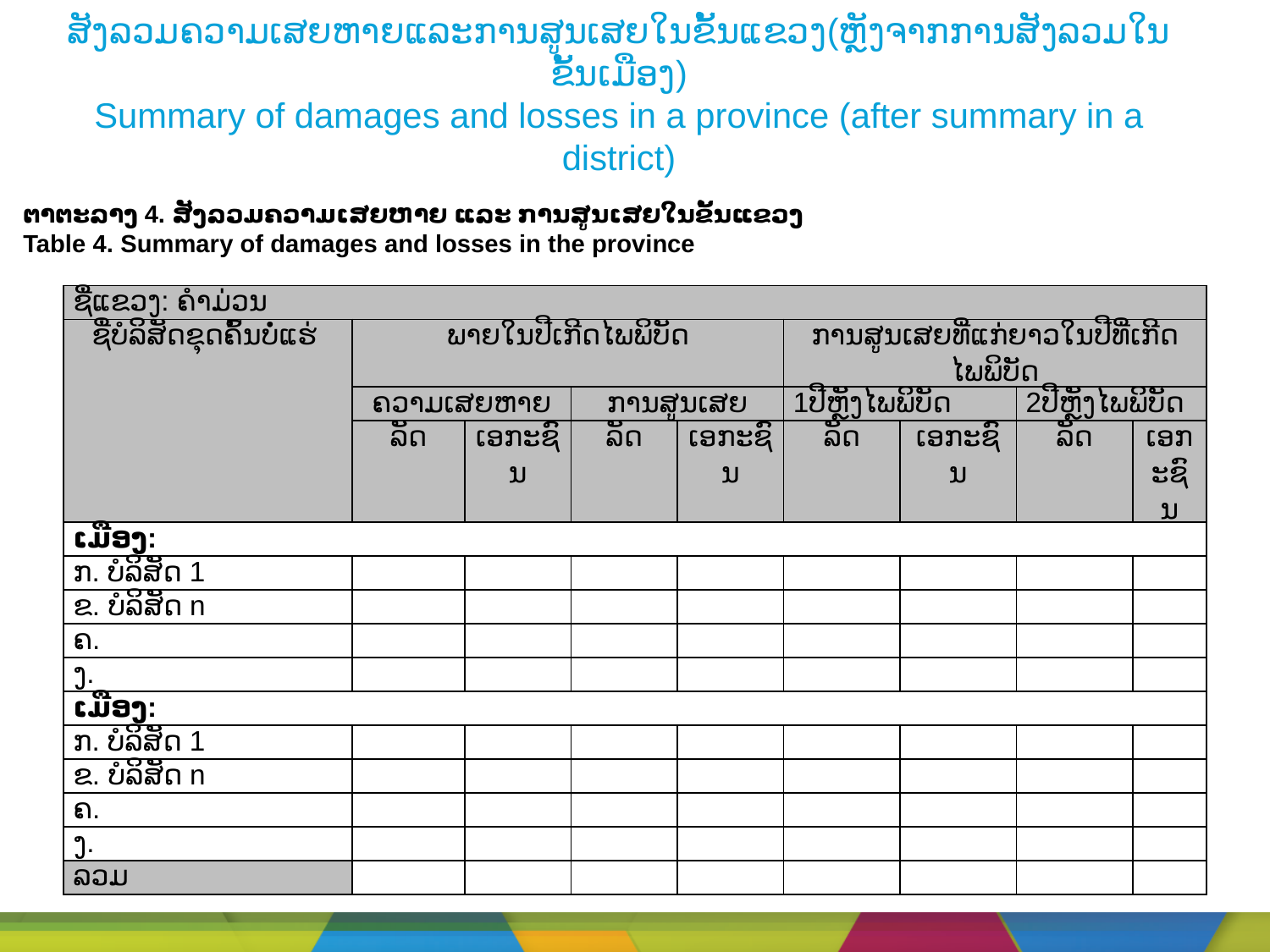

# ສັງລວມຄວາມເສຍຫາຍແລະການສູນເສຍໃນຂັ້ນແຂວງ(ຫຼັງຈາກການສັງລວມໃນຂັ້ນເມືອງ) Summary of damages and losses in a province (after summary in a district)
ຕາຕະລາງ 4. ສັງລວມຄວາມເສຍຫາຍ ແລະ ການສູນເສຍໃນຂັ້ນແຂວງ
Table 4. Summary of damages and losses in the province
| ຊື່ແຂວງ: ຄຳມ່ວນ |  |  |  |  |  |  |  |  |
| --- | --- | --- | --- | --- | --- | --- | --- | --- |
| ຊື່ບໍລິສັດຂຸດຄົ້ນບໍ່ແຮ່ | ພາຍໃນປີເກີດໄພພິບັດ |  |  |  | ການສູນເສຍທີ່ແກ່ຍາວໃນປີທີ່ເກີດໄພພິບັດ |  |  |  |
|  | ຄວາມເສຍຫາຍ |  | ການສູນເສຍ |  | 1ປີຫຼັງໄພພິບັດ |  | 2ປີຫຼັງໄພພິບັດ |  |
|  | ລັດ | ເອກະຊົນ | ລັດ | ເອກະຊົນ | ລັດ | ເອກະຊົນ | ລັດ | ເອກະຊົນ |
| ເມືອງ: |  |  |  |  |  |  |  |  |
| ກ. ບໍລິສັດ 1 |  |  |  |  |  |  |  |  |
| ຂ. ບໍລິສັດ n |  |  |  |  |  |  |  |  |
| ຄ. |  |  |  |  |  |  |  |  |
| ງ. |  |  |  |  |  |  |  |  |
| ເມືອງ: |  |  |  |  |  |  |  |  |
| ກ. ບໍລິສັດ 1 |  |  |  |  |  |  |  |  |
| ຂ. ບໍລິສັດ n |  |  |  |  |  |  |  |  |
| ຄ. |  |  |  |  |  |  |  |  |
| ງ. |  |  |  |  |  |  |  |  |
| ລວມ |  |  |  |  |  |  |  |  |